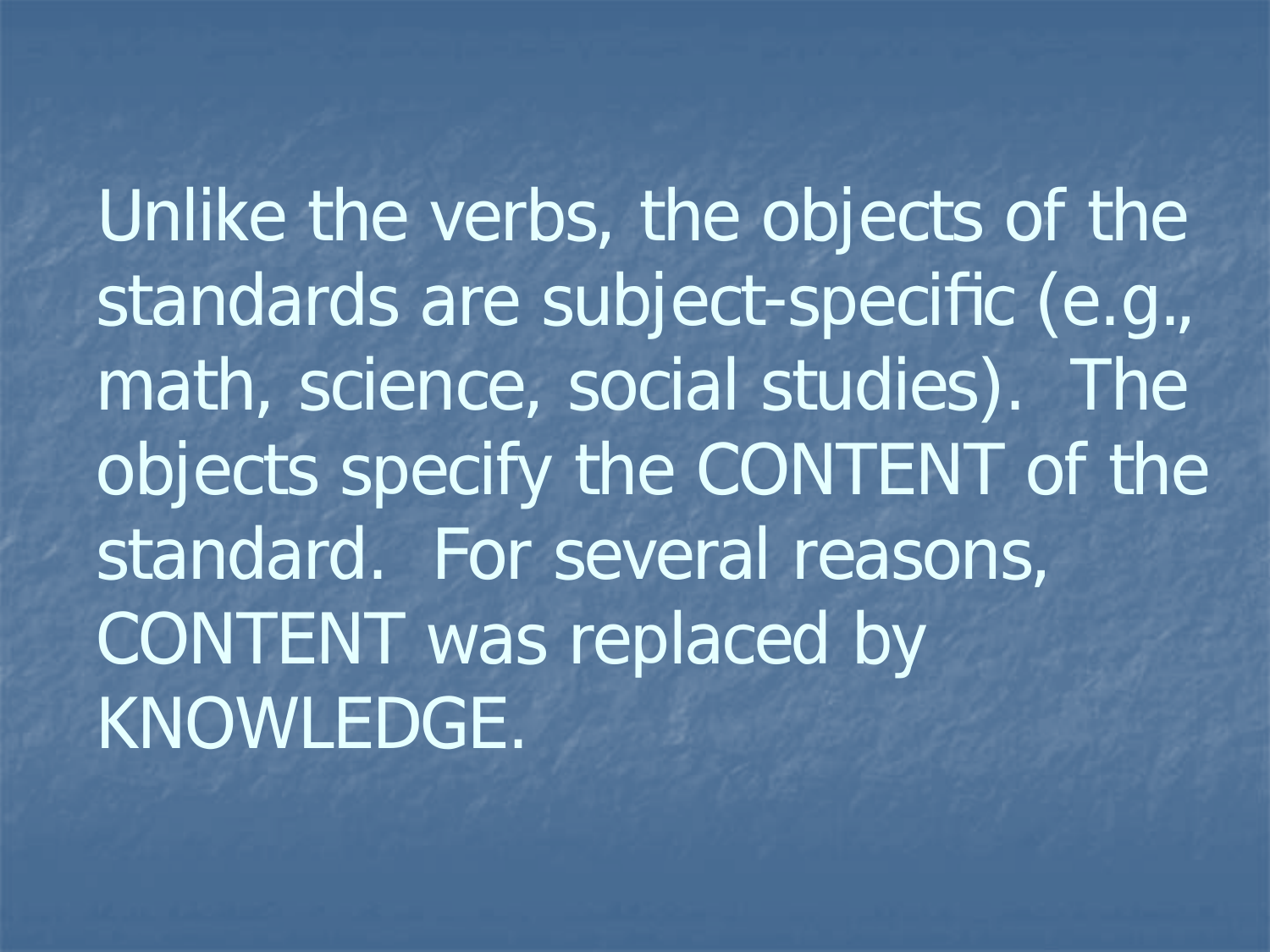

# Unlike the verbs, the objects of the standards are subject-specific (e.g., math, science, social studies).  The objects specify the CONTENT of the standard.  For several reasons, CONTENT was replaced by KNOWLEDGE.